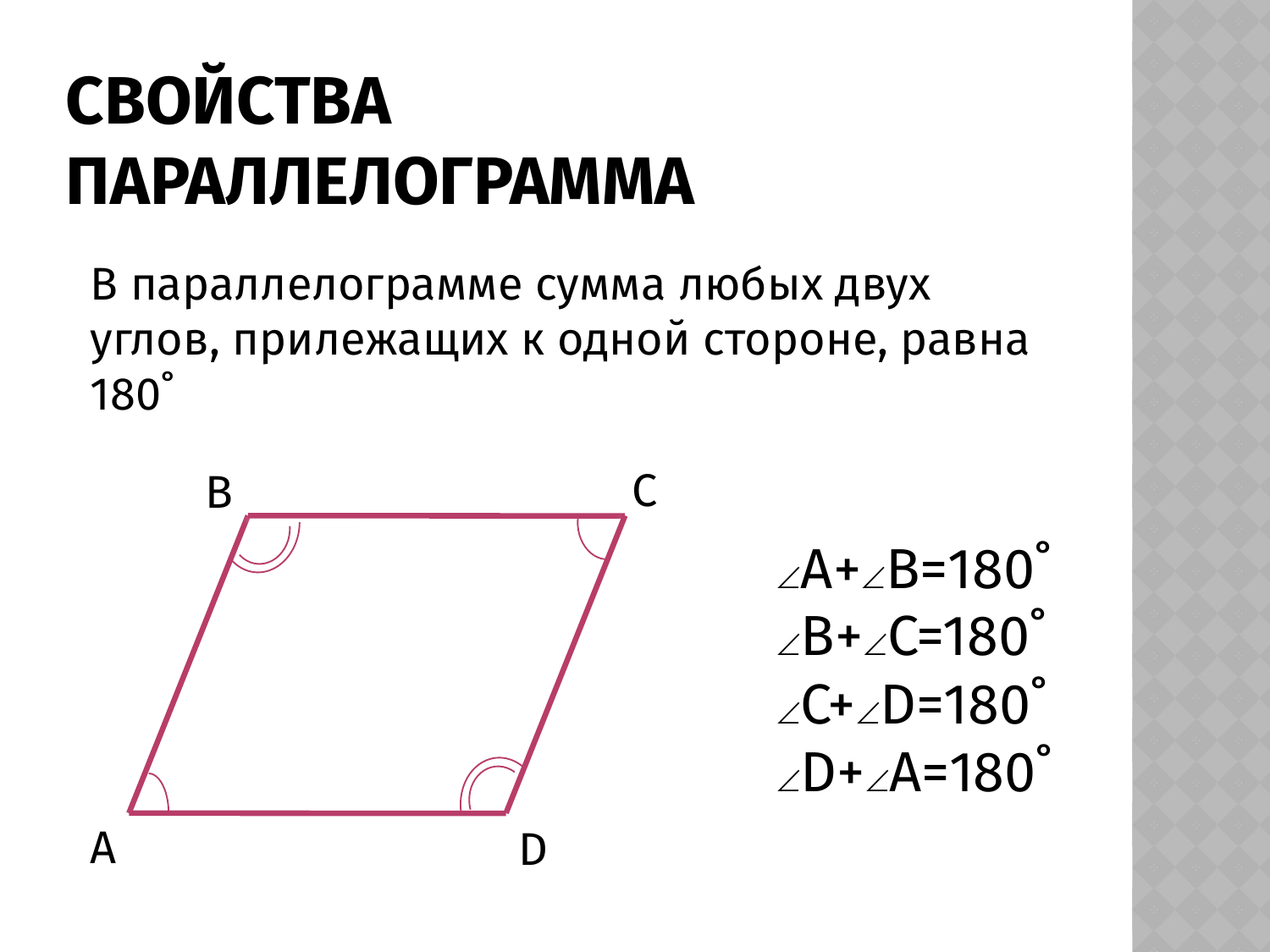

# Свойства параллелограмма
В параллелограмме сумма любых двух углов, прилежащих к одной стороне, равна 180˚
C
B

∠A+∠B=180˚
∠B+∠C=180˚
∠C+∠D=180˚
∠D+∠A=180˚

A
D